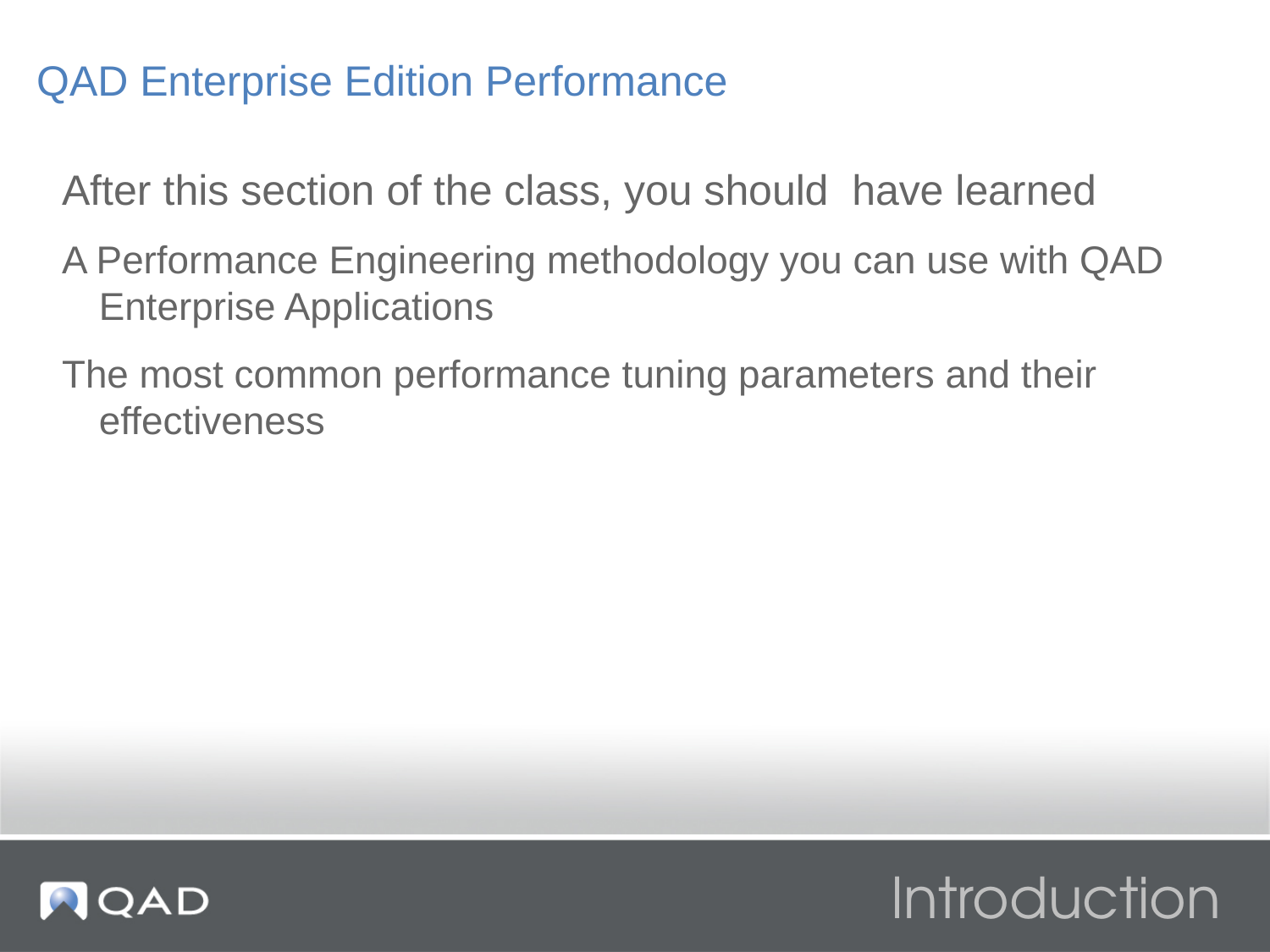

QAD Enterprise Edition Performance
After this section of the class, you should  have learned
A Performance Engineering methodology you can use with QAD Enterprise Applications
The most common performance tuning parameters and their effectiveness

Introduction